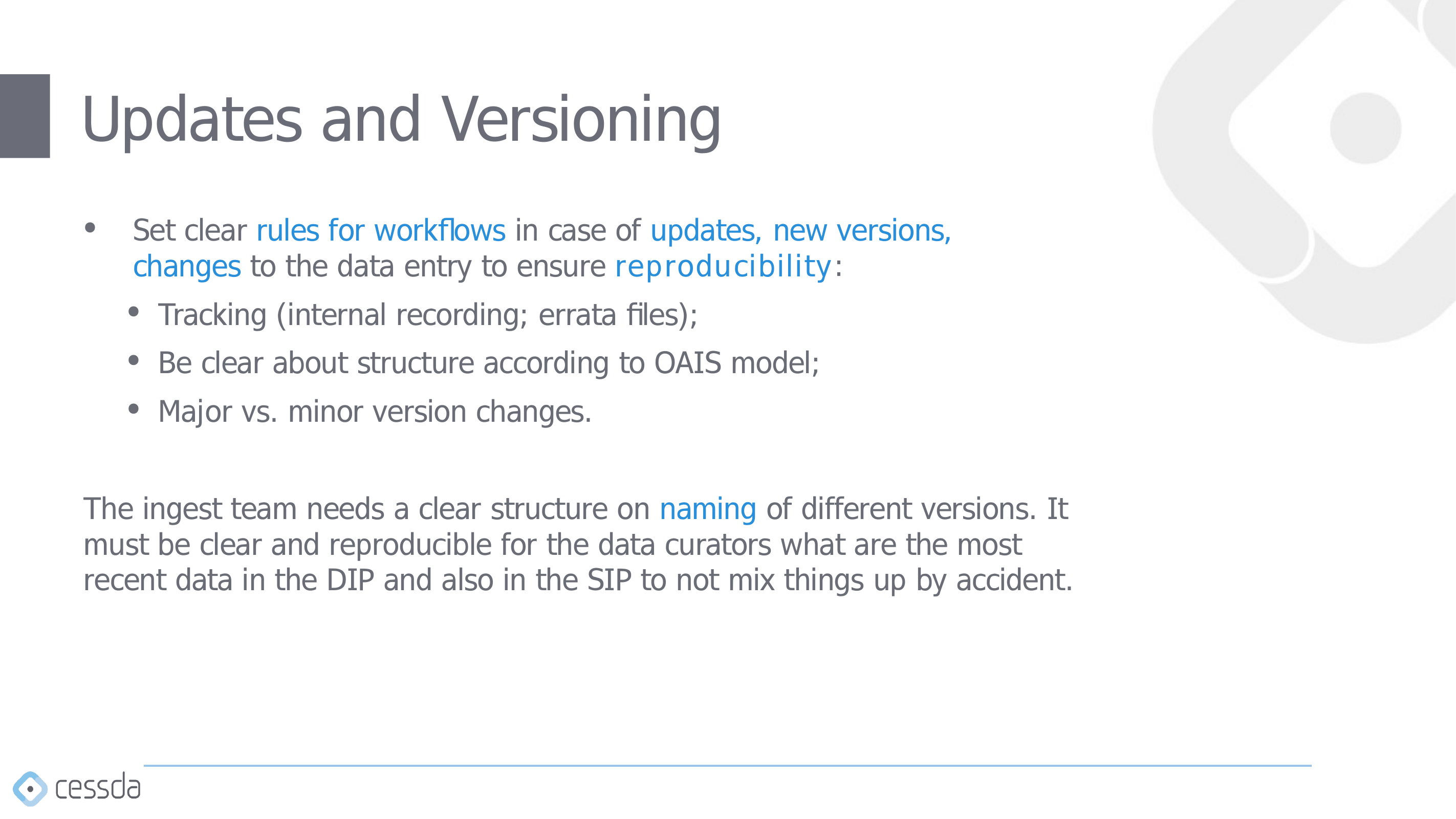

# Updates and Versioning
Set clear rules for workflows in case of updates, new versions,
changes to the data entry to ensure reproducibility:
Tracking (internal recording; errata files);
Be clear about structure according to OAIS model;
Major vs. minor version changes.

The ingest team needs a clear structure on naming of different versions. It must be clear and reproducible for the data curators what are the most recent data in the DIP and also in the SIP to not mix things up by accident.